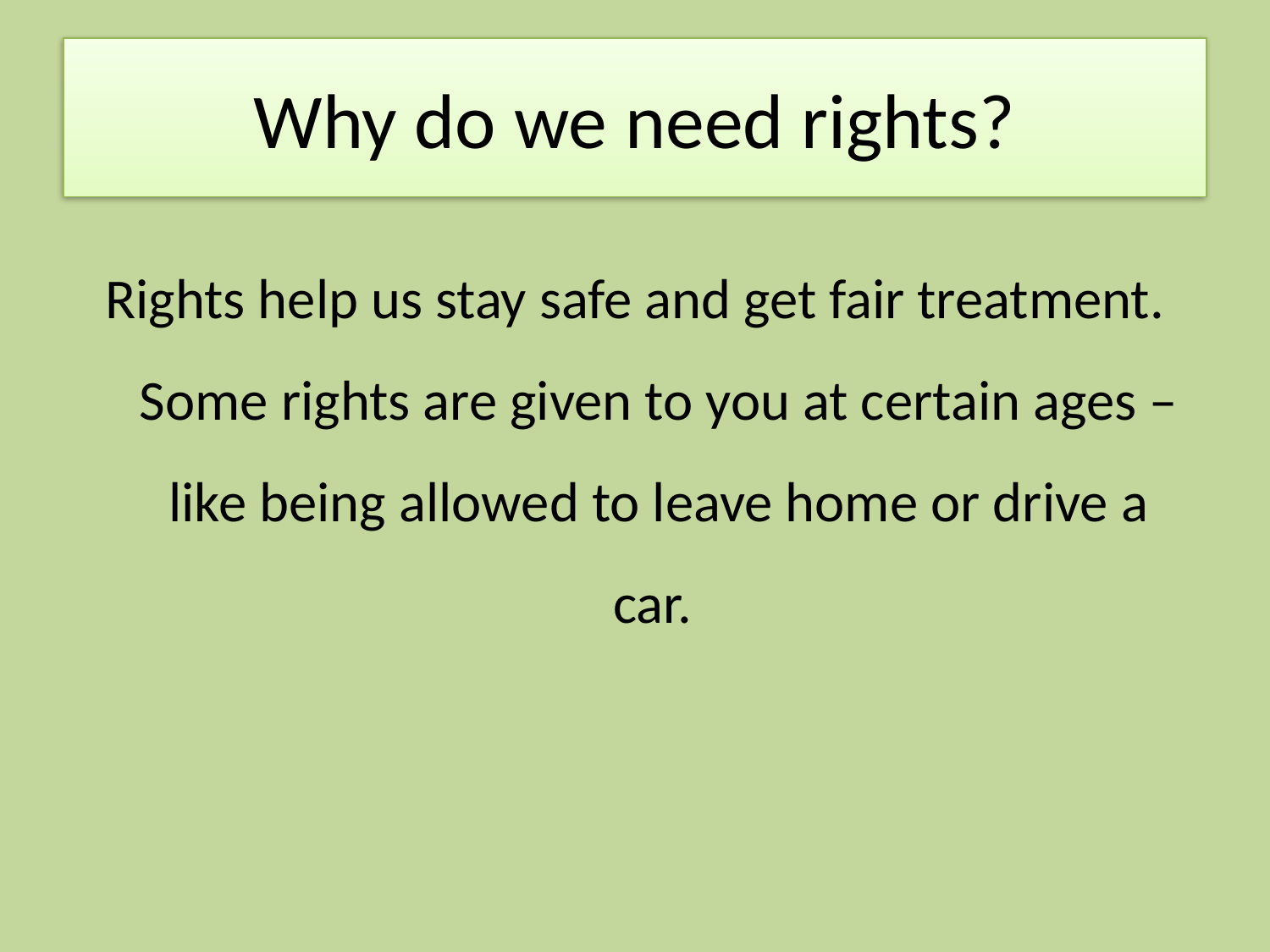

# Why do we need rights?
Rights help us stay safe and get fair treatment. Some rights are given to you at certain ages – like being allowed to leave home or drive a car.